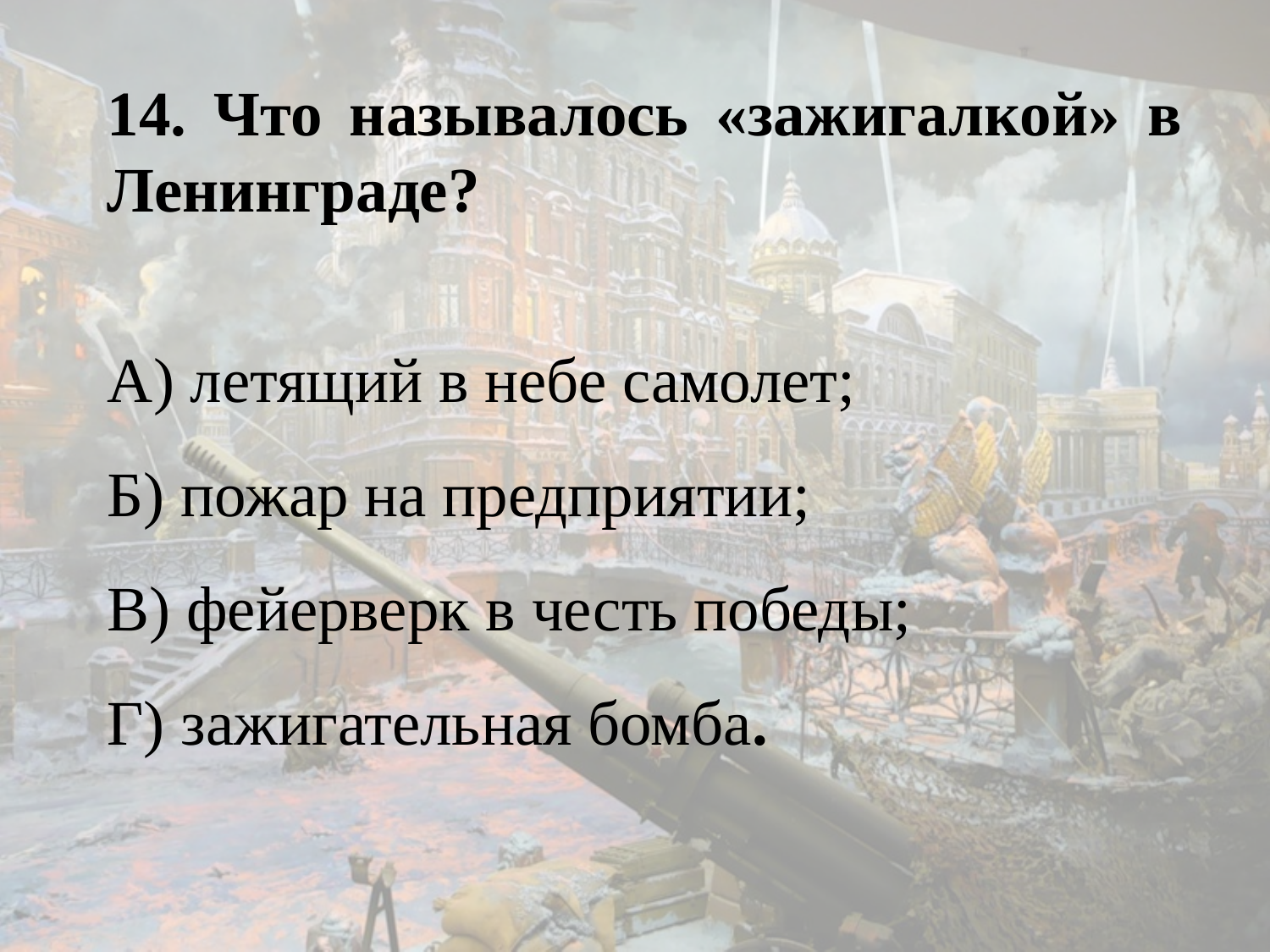

14. Что называлось «зажигалкой» в Ленинграде?

А) летящий в небе самолет;
Б) пожар на предприятии;
В) фейерверк в честь победы;
Г) зажигательная бомба.